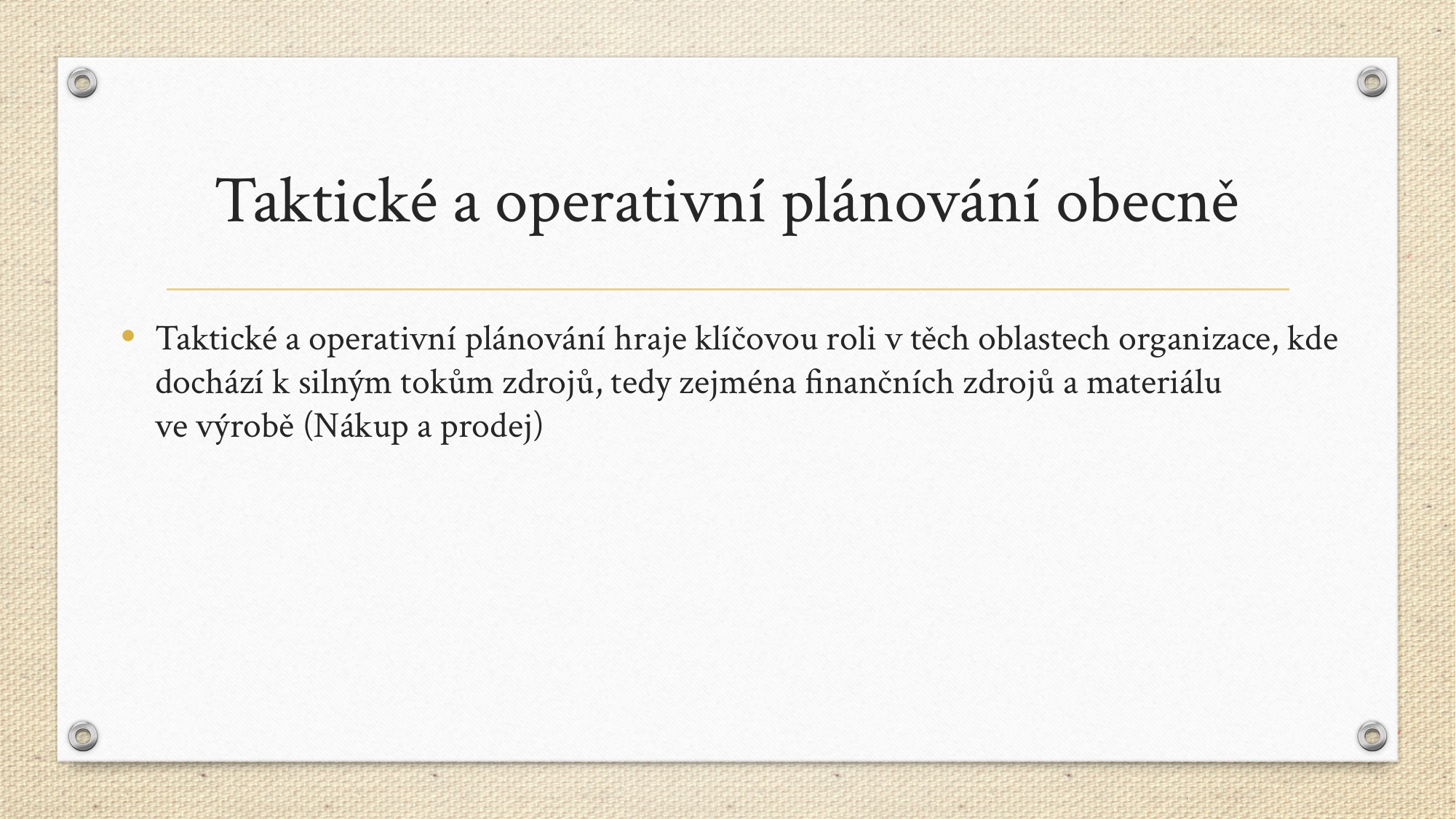

# Taktické a operativní plánování obecně
Taktické a operativní plánování hraje klíčovou roli v těch oblastech organizace, kde dochází k silným tokům zdrojů, tedy zejména finančních zdrojů a materiálu ve výrobě (Nákup a prodej)